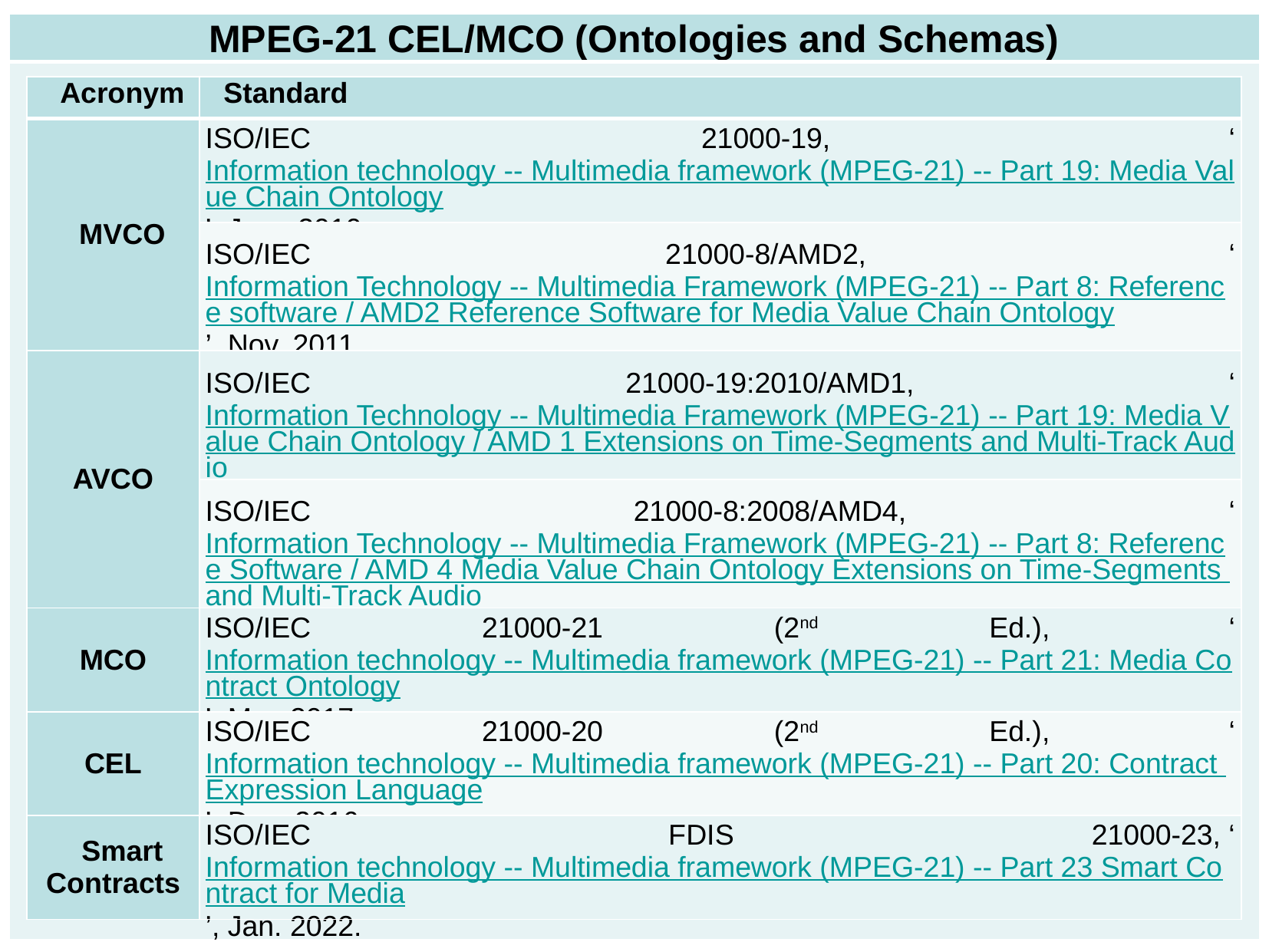

| MPEG-21 CEL/MCO (Ontologies and Schemas) |
| --- |
|  |
| Acronym | Standard |
| --- | --- |
| MVCO | ISO/IEC 21000-19,  ‘Information technology -- Multimedia framework (MPEG-21) -- Part 19: Media Value Chain Ontology’, June 2010. |
|  | ISO/IEC 21000-8/AMD2,  ‘Information Technology -- Multimedia Framework (MPEG-21) -- Part 8: Reference software / AMD2 Reference Software for Media Value Chain Ontology’, Nov. 2011. |
| AVCO | ISO/IEC 21000-19:2010/AMD1, ‘Information Technology -- Multimedia Framework (MPEG-21) -- Part 19: Media Value Chain Ontology / AMD 1 Extensions on Time-Segments and Multi-Track Audio’, June 2018. |
|  | ISO/IEC 21000-8:2008/AMD4, ‘Information Technology -- Multimedia Framework (MPEG-21) -- Part 8: Reference Software / AMD 4 Media Value Chain Ontology Extensions on Time-Segments and Multi-Track Audio’, Oct. 2018. |
| MCO | ISO/IEC 21000-21 (2nd Ed.),  ‘Information technology -- Multimedia framework (MPEG-21) -- Part 21: Media Contract Ontology’, May 2017. |
| CEL | ISO/IEC 21000-20 (2nd Ed.),  ‘Information technology -- Multimedia framework (MPEG-21) -- Part 20: Contract Expression Language’, Dec. 2016. |
| Smart Contracts | ISO/IEC FDIS 21000-23, ‘Information technology -- Multimedia framework (MPEG-21) -- Part 23 Smart Contract for Media’, Jan. 2022. |